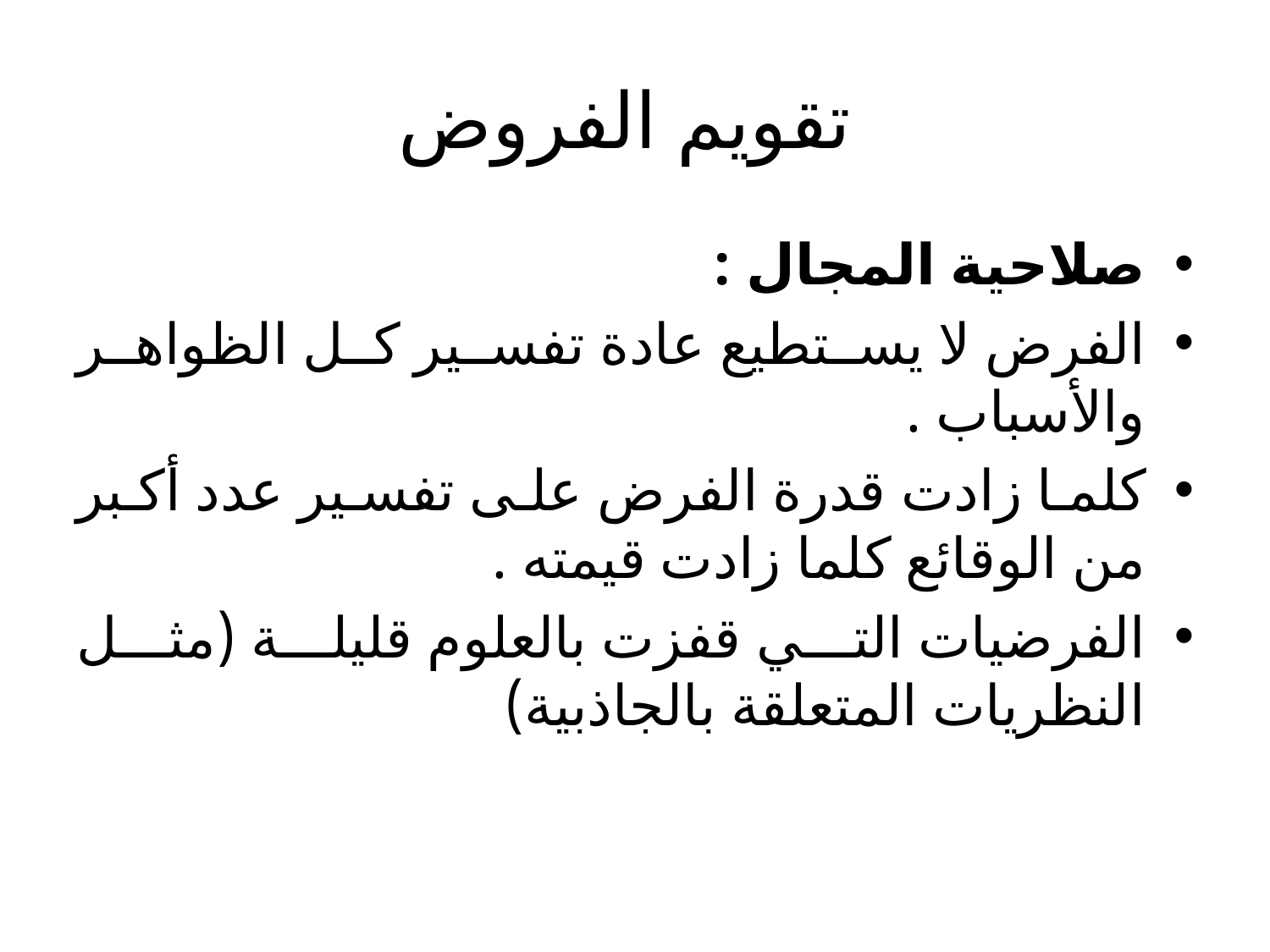

# تقويم الفروض
صلاحية المجال :
الفرض لا يستطيع عادة تفسير كل الظواهر والأسباب .
كلما زادت قدرة الفرض على تفسير عدد أكبر من الوقائع كلما زادت قيمته .
الفرضيات التي قفزت بالعلوم قليلة (مثل النظريات المتعلقة بالجاذبية)